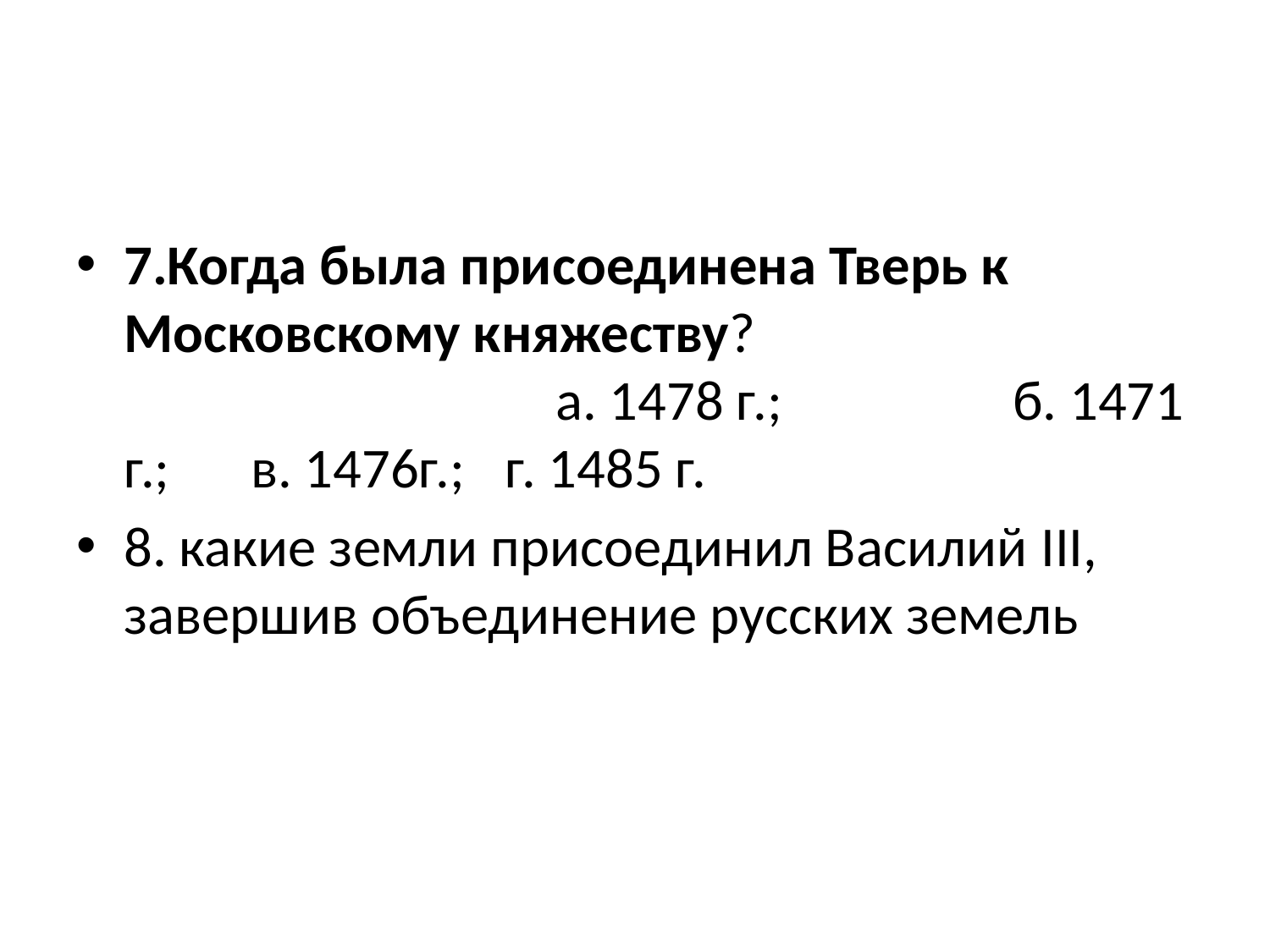

#
7.Когда была присоединена Тверь к Московскому княжеству?                                                                     а. 1478 г.; 		б. 1471 г.; 	в. 1476г.; 	г. 1485 г.
8. какие земли присоединил Василий III, завершив объединение русских земель